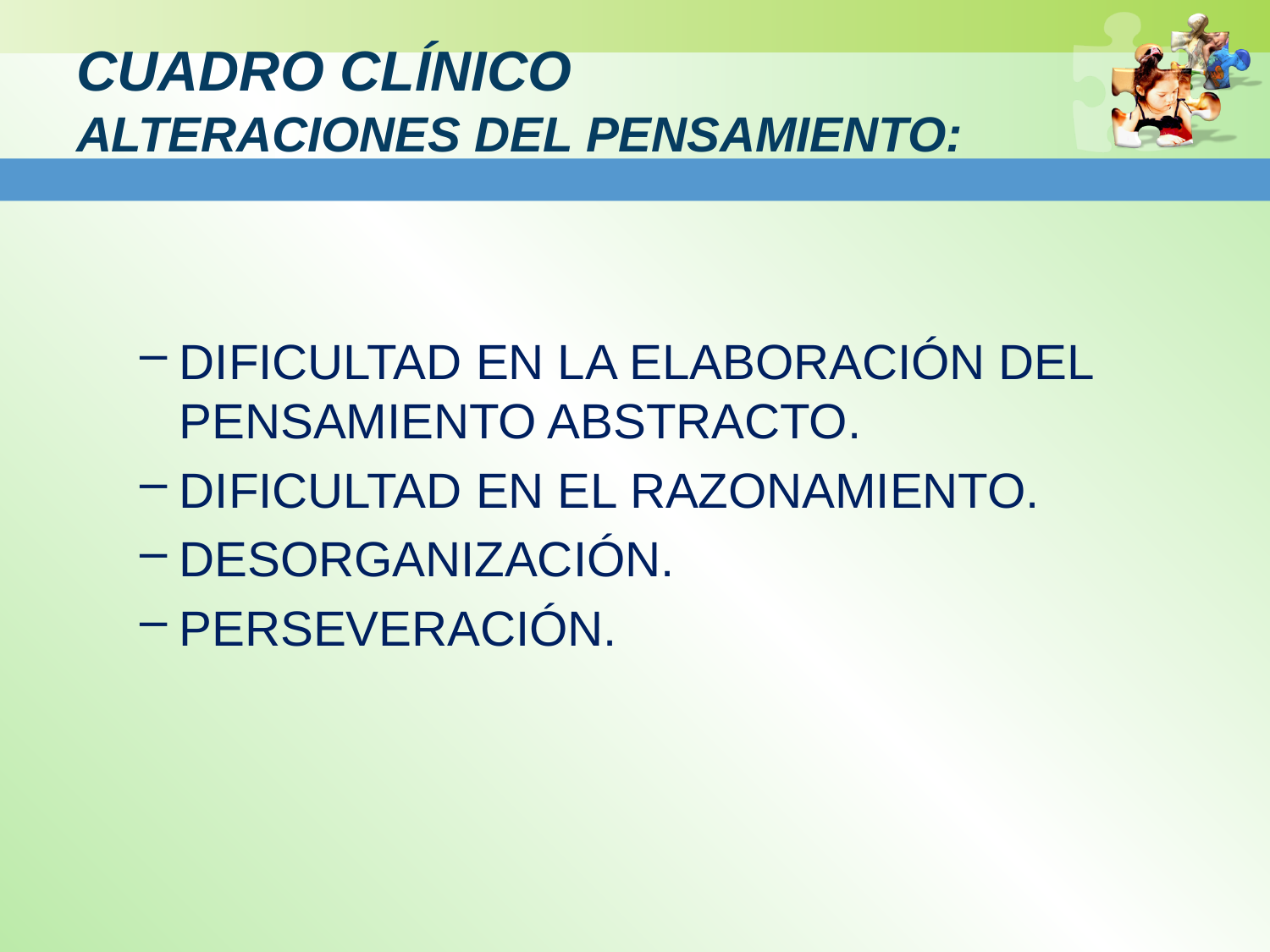

# CUADRO CLÍNICO ALTERACIONES DEL PENSAMIENTO:

DIFICULTAD EN LA ELABORACIÓN DEL PENSAMIENTO ABSTRACTO.
DIFICULTAD EN EL RAZONAMIENTO.
DESORGANIZACIÓN.
PERSEVERACIÓN.